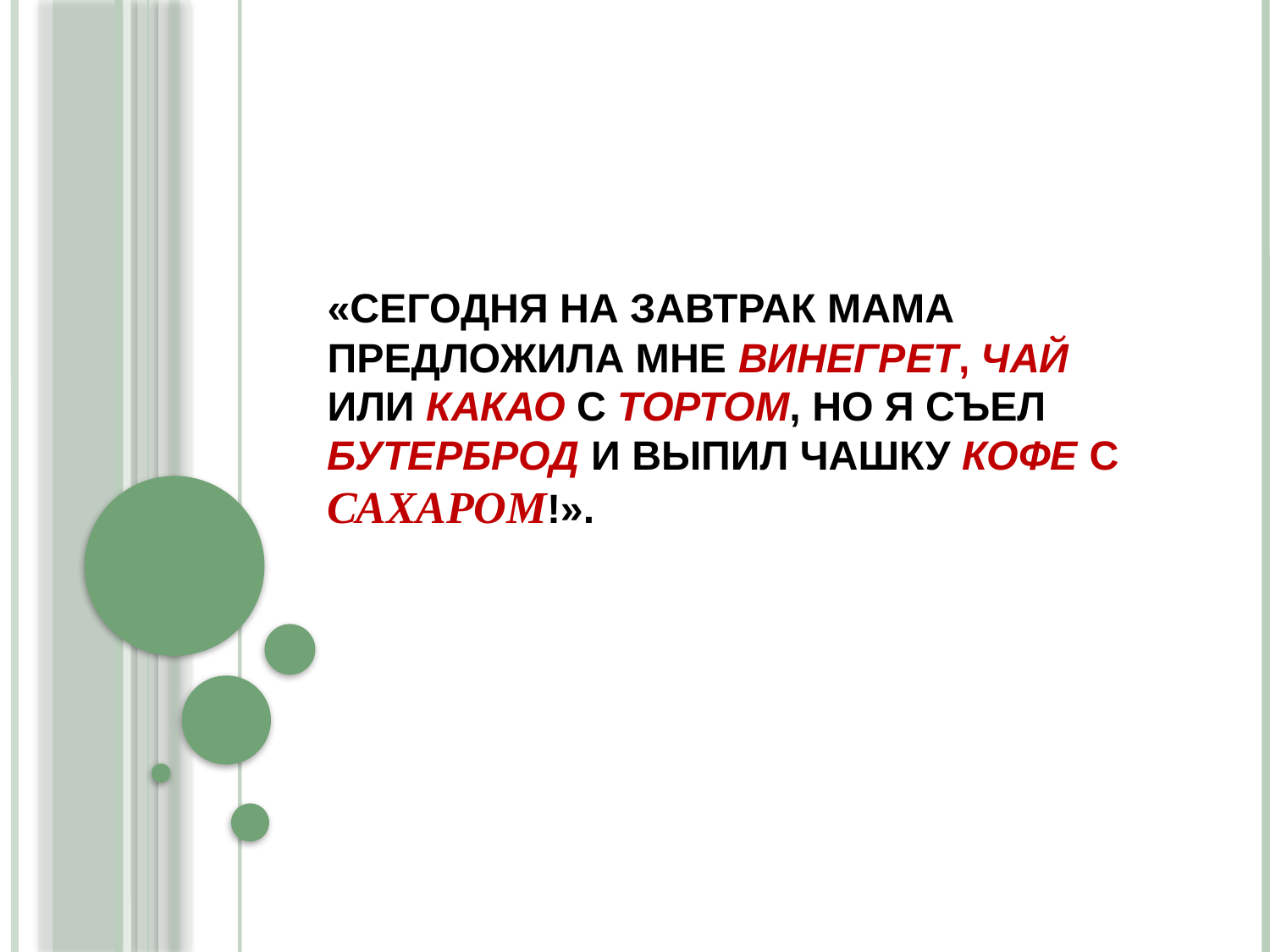

# «Сегодня на завтрак мама предложила мне винегрет, чай или какао с тортом, но я съел бутерброд и выпил чашку кофе с сахаром!».